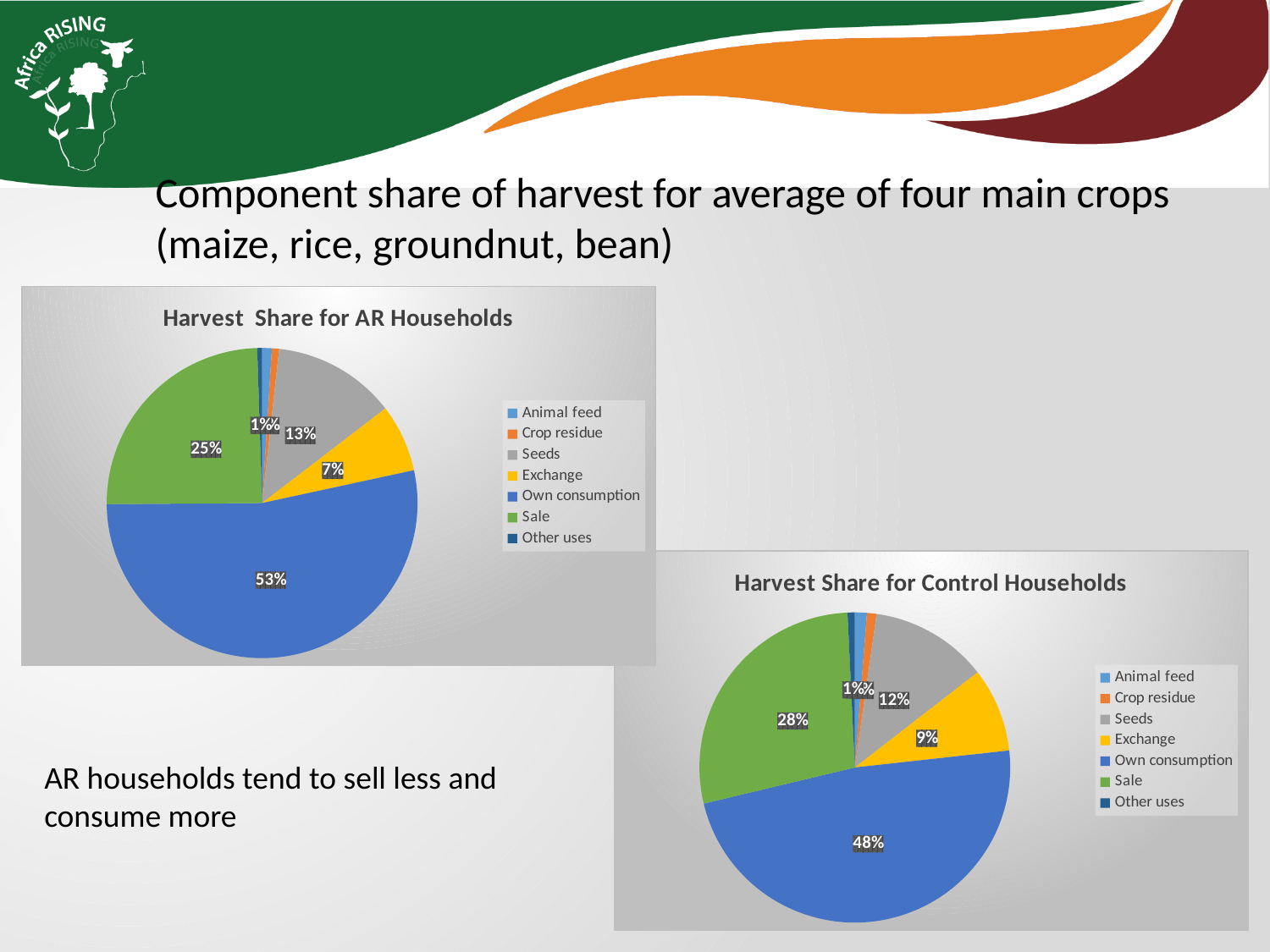

Component share of harvest for average of four main crops (maize, rice, groundnut, bean)

### Chart: Harvest  Share for AR Households

| Category |  |
|---|---|
| Animal feed | 0.01 |
| Crop residue | 0.0075 |
| Seeds | 0.1275 |
| Exchange | 0.07 |
| Own consumption | 0.53 |
| Sale | 0.245 |
| Other uses | 0.005 |

### Chart: Harvest Share for Control Households

| Category |  |
|---|---|
| Animal feed | 0.0125 |
| Crop residue | 0.01 |
| Seeds | 0.1225 |
| Exchange | 0.0875 |
| Own consumption | 0.48 |
| Sale | 0.28 |
| Other uses | 0.0075 |
AR households tend to sell less and consume more